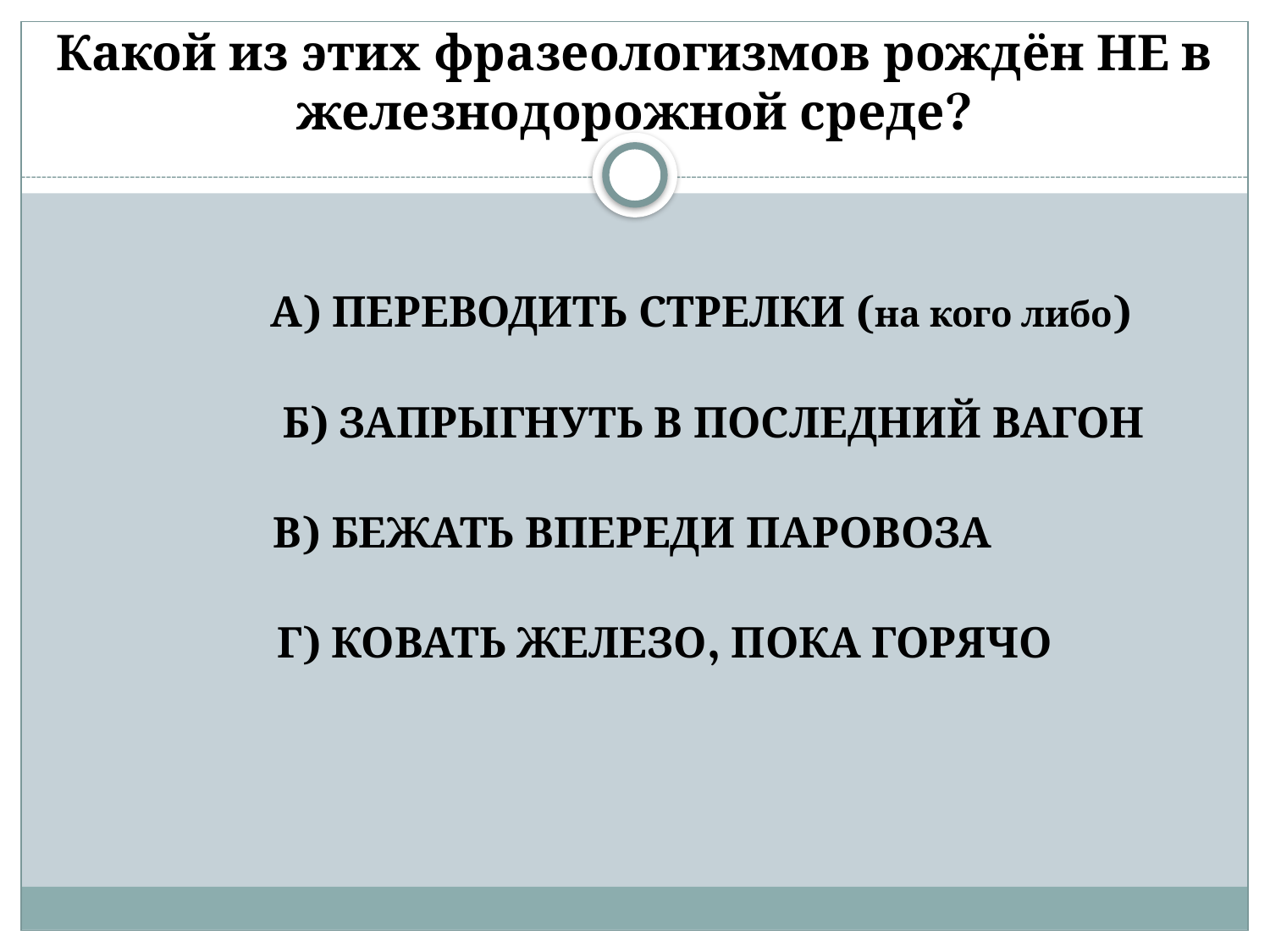

# Какой из этих фразеологизмов рождён НЕ в железнодорожной среде?
           А) ПЕРЕВОДИТЬ СТРЕЛКИ (на кого либо)
               Б) ЗАПРЫГНУТЬ В ПОСЛЕДНИЙ ВАГОН
В) БЕЖАТЬ ВПЕРЕДИ ПАРОВОЗА
      Г) КОВАТЬ ЖЕЛЕЗО, ПОКА ГОРЯЧО